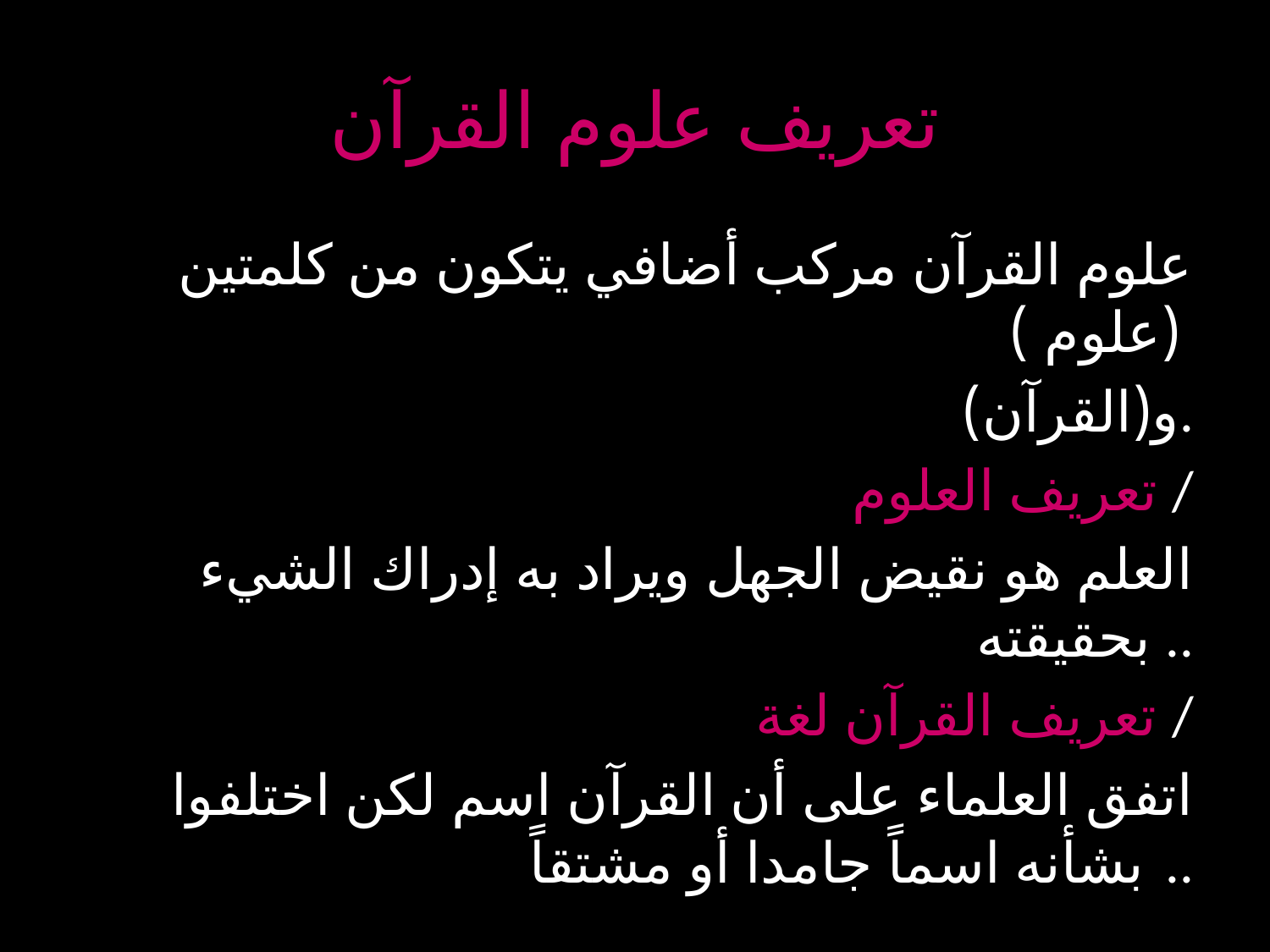

# تعريف علوم القرآن
علوم القرآن مركب أضافي يتكون من كلمتين (علوم )
و(القرآن).
تعريف العلوم /
العلم هو نقيض الجهل ويراد به إدراك الشيء بحقيقته ..
تعريف القرآن لغة /
اتفق العلماء على أن القرآن اسم لكن اختلفوا بشأنه اسماً جامدا أو مشتقاً ..